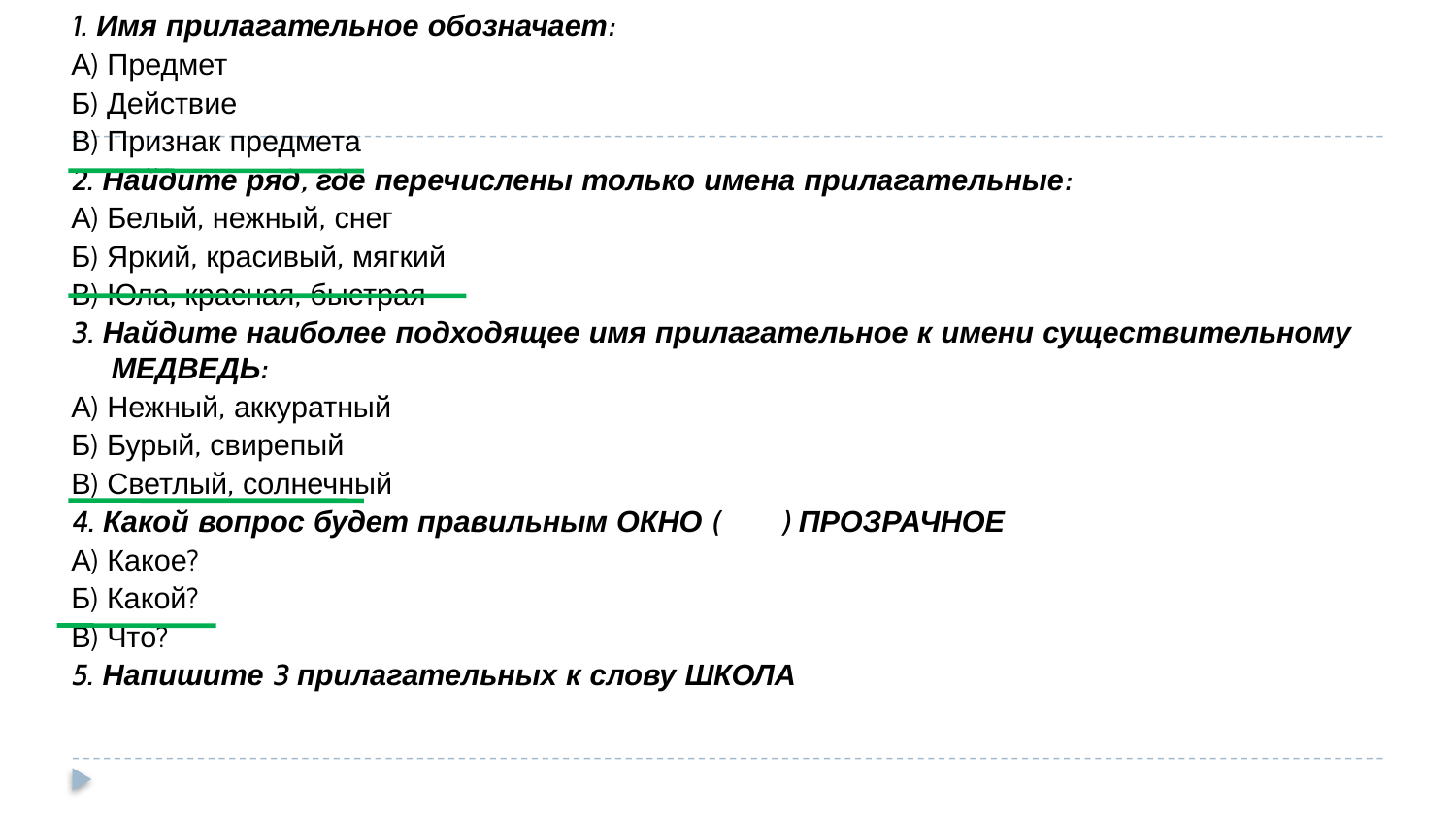

1. Имя прилагательное обозначает:
А) Предмет
Б) Действие
В) Признак предмета
2. Найдите ряд, где перечислены только имена прилагательные:
А) Белый, нежный, снег
Б) Яркий, красивый, мягкий
В) Юла, красная, быстрая
3. Найдите наиболее подходящее имя прилагательное к имени существительному МЕДВЕДЬ:
А) Нежный, аккуратный
Б) Бурый, свирепый
В) Светлый, солнечный
4. Какой вопрос будет правильным ОКНО (       ) ПРОЗРАЧНОЕ
А) Какое?
Б) Какой?
В) Что?
5. Напишите 3 прилагательных к слову ШКОЛА